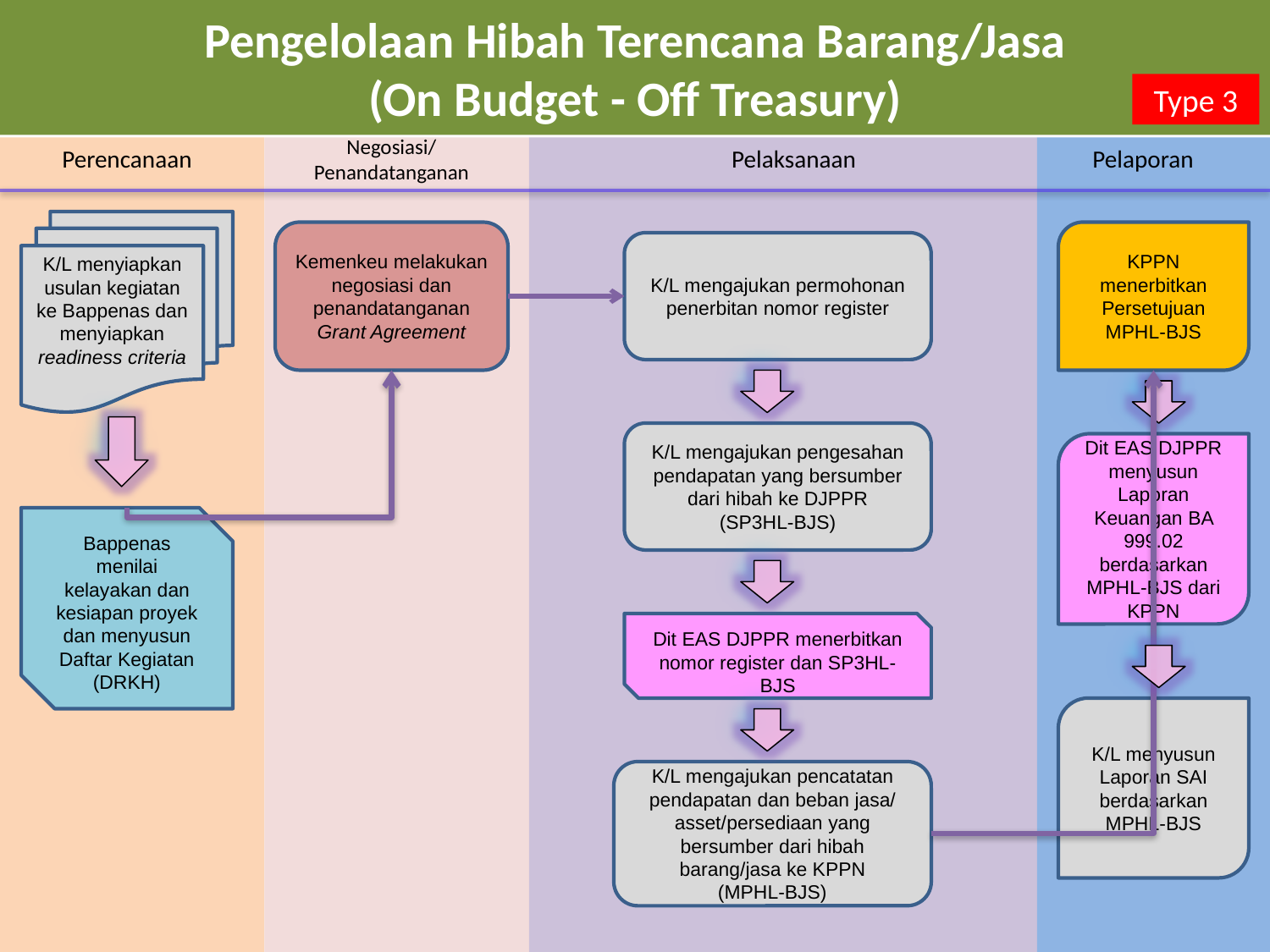

# Pengelolaan Hibah Terencana Barang/Jasa (On Budget - Off Treasury)
Type 3
Negosiasi/ Penandatanganan

Perencanaan
Pelaksanaan
Pelaporan
K/L menyiapkan usulan kegiatan ke Bappenas dan menyiapkan readiness criteria
Kemenkeu melakukan negosiasi dan penandatanganan Grant Agreement
KPPN menerbitkan Persetujuan MPHL-BJS
K/L mengajukan permohonan penerbitan nomor register

K/L mengajukan pengesahan pendapatan yang bersumber dari hibah ke DJPPR
(SP3HL-BJS)
Dit EAS DJPPR menyusun Laporan Keuangan BA 999.02 berdasarkan MPHL-BJS dari KPPN
Bappenas menilai kelayakan dan kesiapan proyek dan menyusun Daftar Kegiatan (DRKH)

Dit EAS DJPPR menerbitkan nomor register dan SP3HL-BJS

K/L menyusun Laporan SAI berdasarkan MPHL-BJS

K/L mengajukan pencatatan pendapatan dan beban jasa/ asset/persediaan yang bersumber dari hibah barang/jasa ke KPPN
(MPHL-BJS)